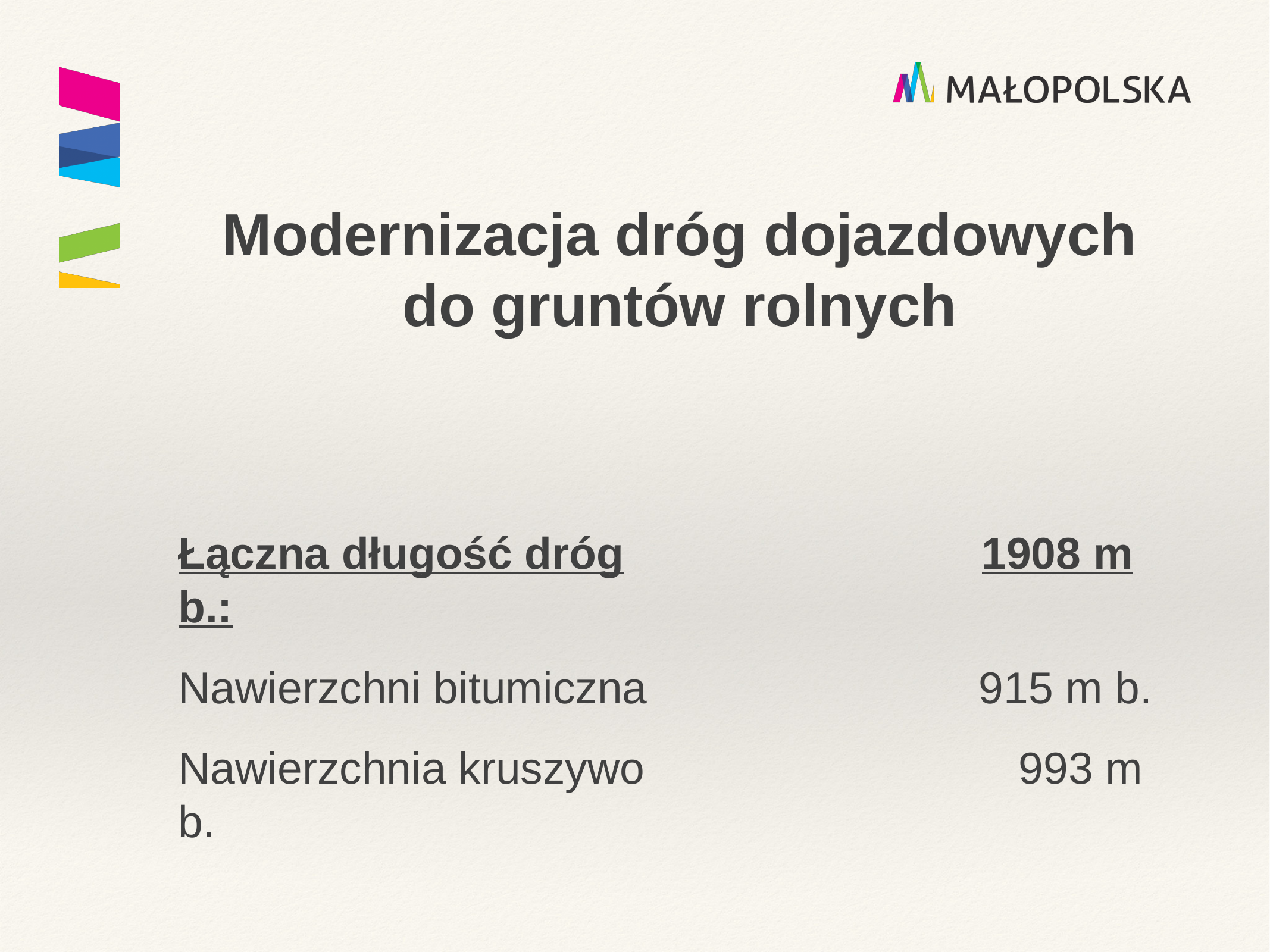

Modernizacja dróg dojazdowych do gruntów rolnych

Łączna długość dróg					1908 m b.:
Nawierzchni bitumiczna 			       915 m b.
Nawierzchnia kruszywo				   993 m b.